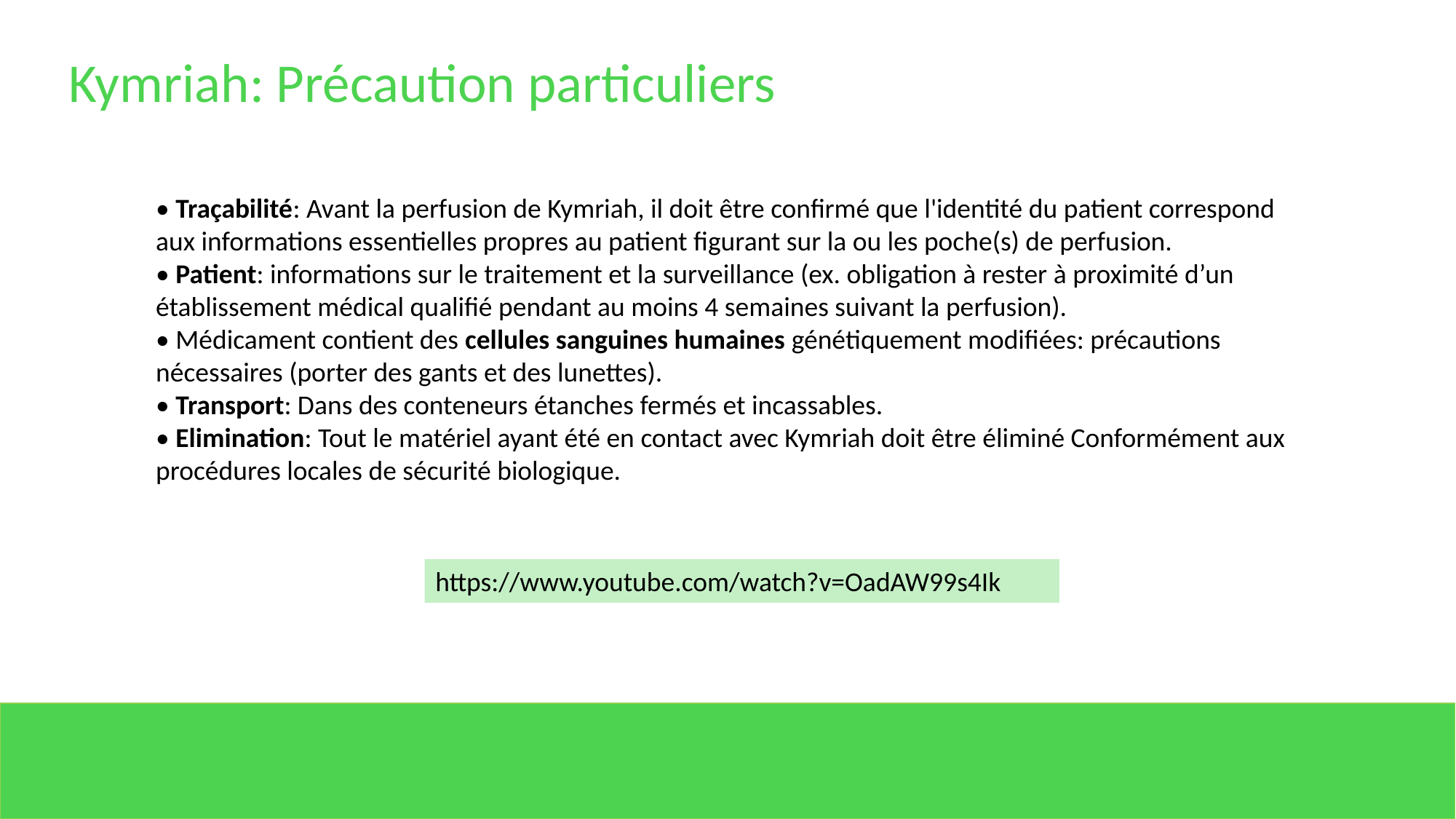

Kymriah: Précaution particuliers
• Traçabilité: Avant la perfusion de Kymriah, il doit être confirmé que l'identité du patient correspond aux informations essentielles propres au patient figurant sur la ou les poche(s) de perfusion.
• Patient: informations sur le traitement et la surveillance (ex. obligation à rester à proximité d’un établissement médical qualifié pendant au moins 4 semaines suivant la perfusion).
• Médicament contient des cellules sanguines humaines génétiquement modifiées: précautions nécessaires (porter des gants et des lunettes).
• Transport: Dans des conteneurs étanches fermés et incassables.
• Elimination: Tout le matériel ayant été en contact avec Kymriah doit être éliminé Conformément aux procédures locales de sécurité biologique.
https://www.youtube.com/watch?v=OadAW99s4Ik